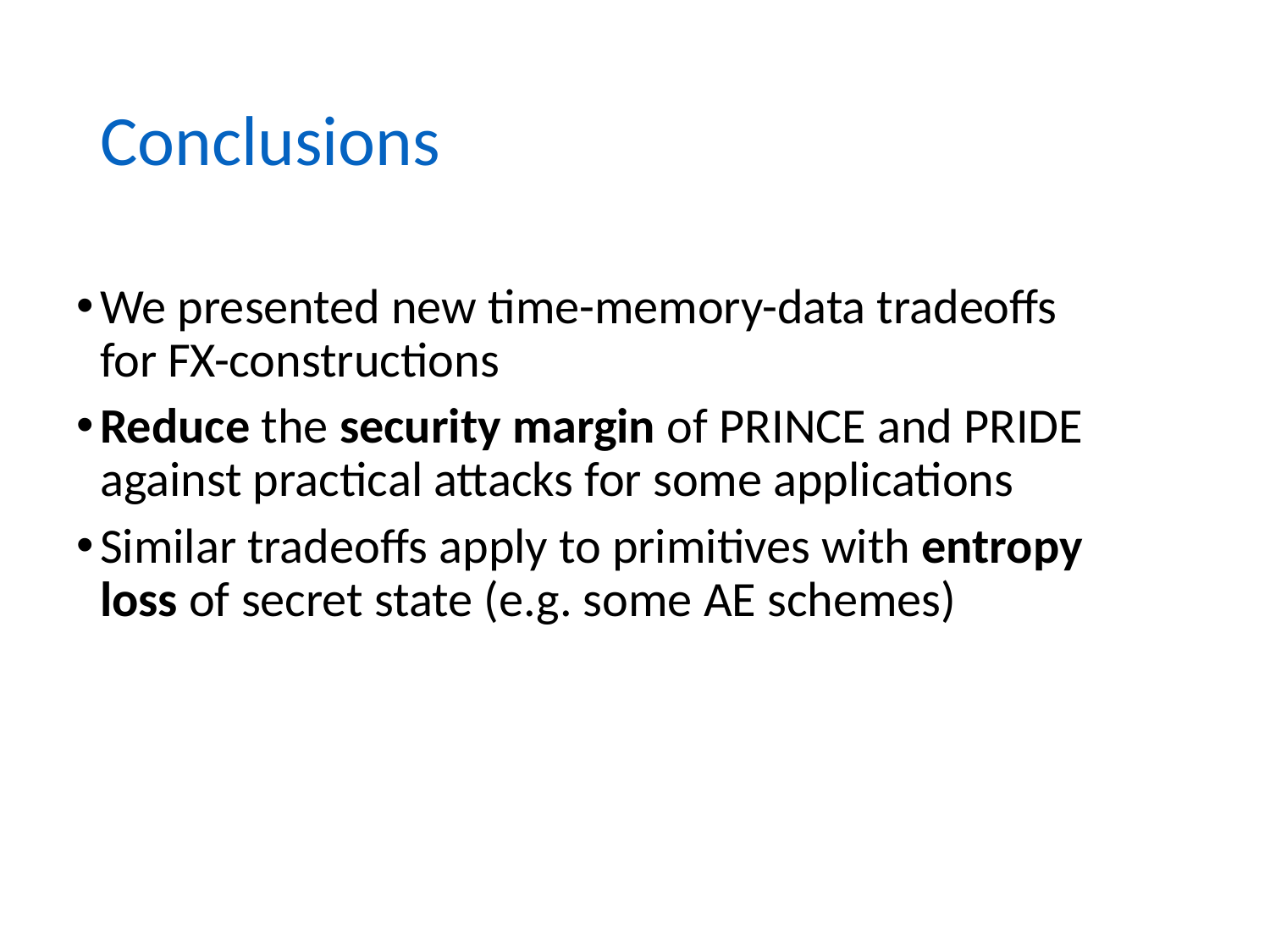

# Conclusions
We presented new time-memory-data tradeoffs for FX-constructions
Reduce the security margin of PRINCE and PRIDE against practical attacks for some applications
Similar tradeoffs apply to primitives with entropy loss of secret state (e.g. some AE schemes)